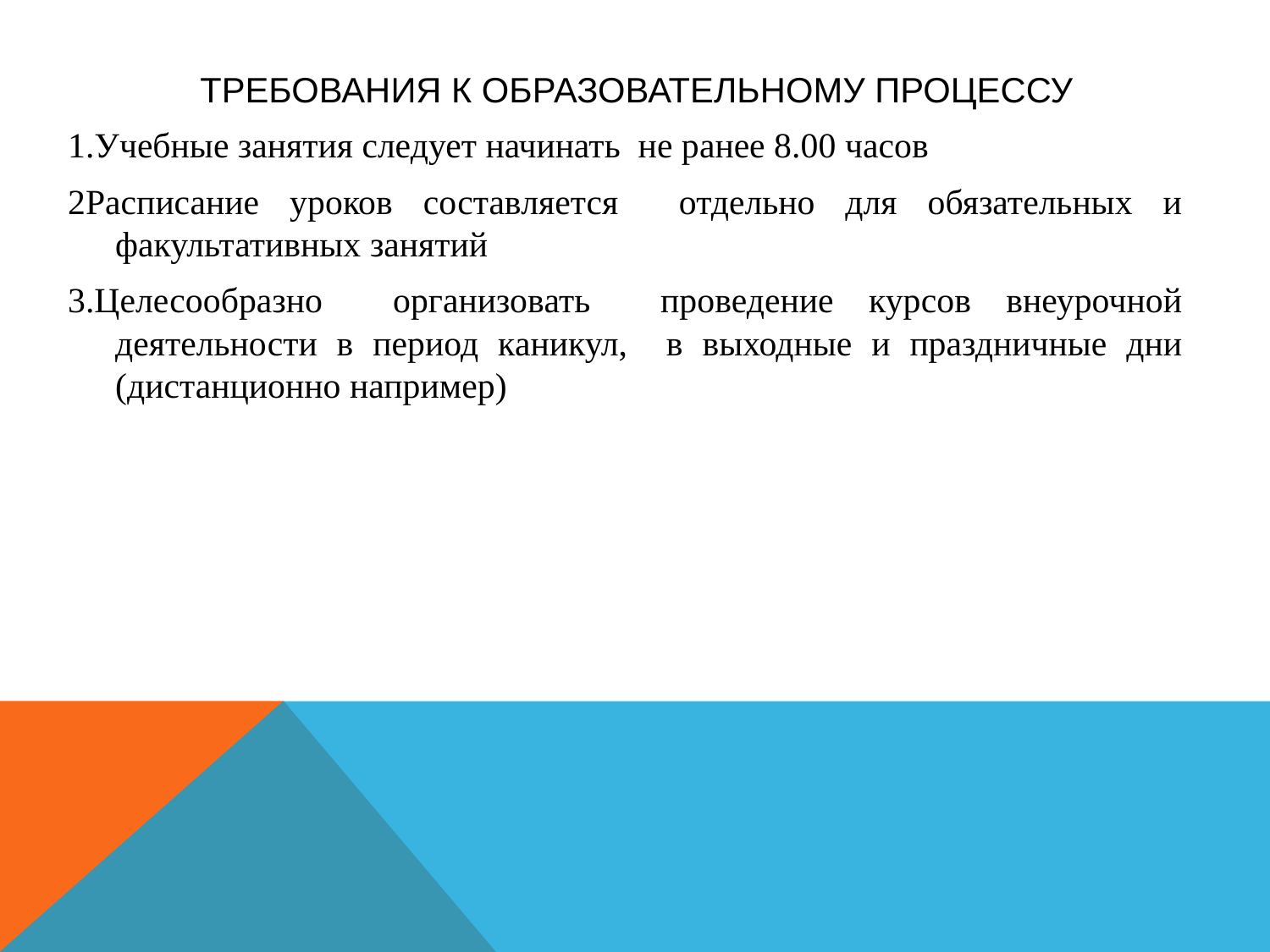

# ТРЕБОВАНИЯ К ОБРАЗОВАТЕЛЬНОМУ ПРОЦЕССУ
1.Учебные занятия следует начинать  не ранее 8.00 часов
2Расписание уроков составляется  отдельно для обязательных и факультативных занятий
3.Целесообразно  организовать  проведение курсов внеурочной деятельности в период каникул,  в выходные и праздничные дни (дистанционно например)